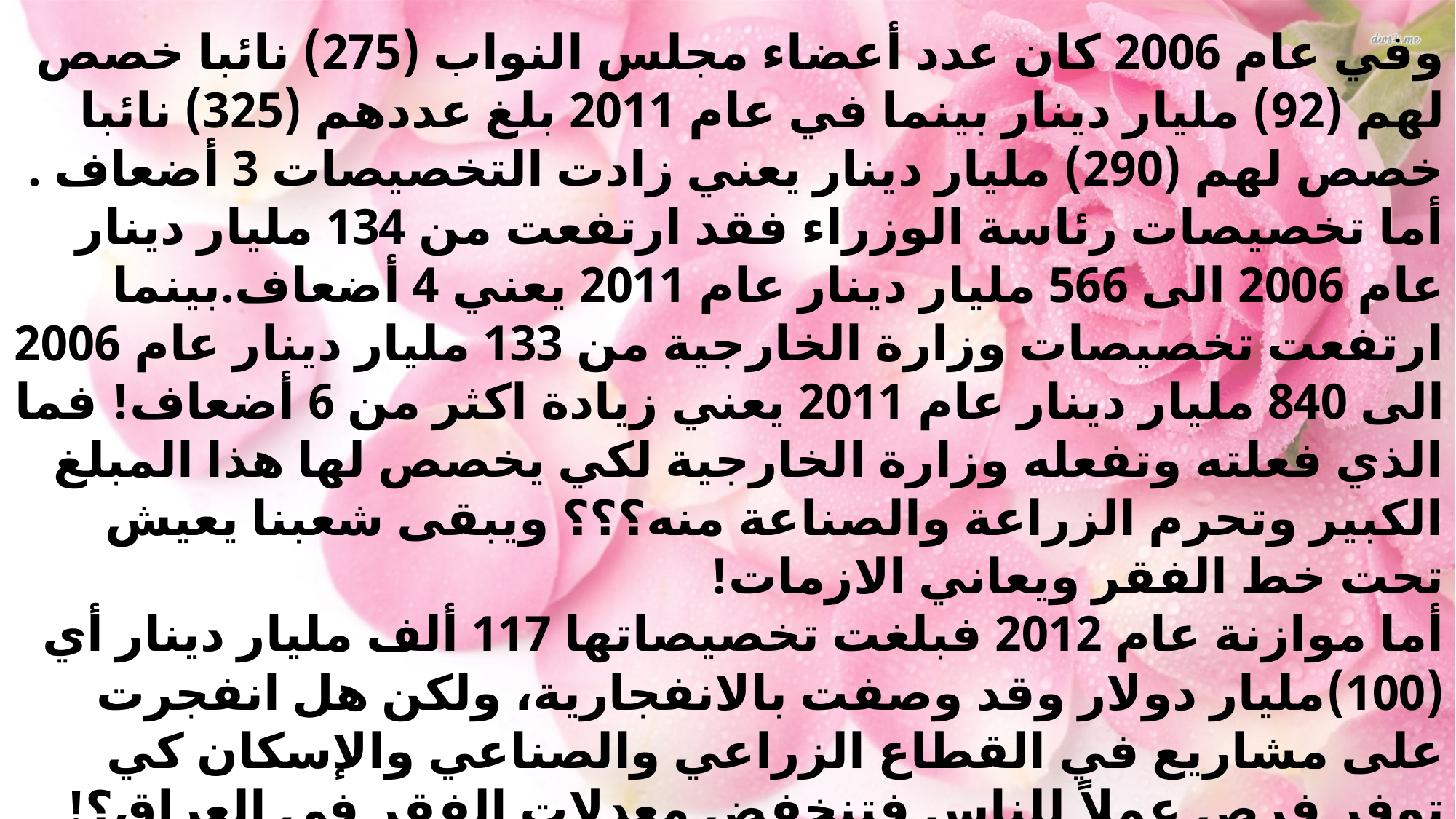

وفي عام 2006 كان عدد أعضاء مجلس النواب (275) نائبا خصص لهم (92) مليار دينار بينما في عام 2011 بلغ عددهم (325) نائبا خصص لهم (290) مليار دينار يعني زادت التخصيصات 3 أضعاف .
أما تخصيصات رئاسة الوزراء فقد ارتفعت من 134 مليار دينار عام 2006 الى 566 مليار دينار عام 2011 يعني 4 أضعاف.بينما ارتفعت تخصيصات وزارة الخارجية من 133 مليار دينار عام 2006 الى 840 مليار دينار عام 2011 يعني زيادة اكثر من 6 أضعاف! فما الذي فعلته وتفعله وزارة الخارجية لكي يخصص لها هذا المبلغ الكبير وتحرم الزراعة والصناعة منه؟؟؟ ويبقى شعبنا يعيش تحت خط الفقر ويعاني الازمات!
أما موازنة عام 2012 فبلغت تخصيصاتها 117 ألف مليار دينار أي (100)مليار دولار وقد وصفت بالانفجارية، ولكن هل انفجرت على مشاريع في القطاع الزراعي والصناعي والإسكان كي توفر فرص عملاً للناس فتنخفض معدلات الفقر في العراق؟! والذي حصل أن انفجارها كان في النفقات التشغيلية والتي استحوذت على 80 ألف مليار دينار في حين كانت تخصيصات الاستثمارية 37 ألف مليار دينار.